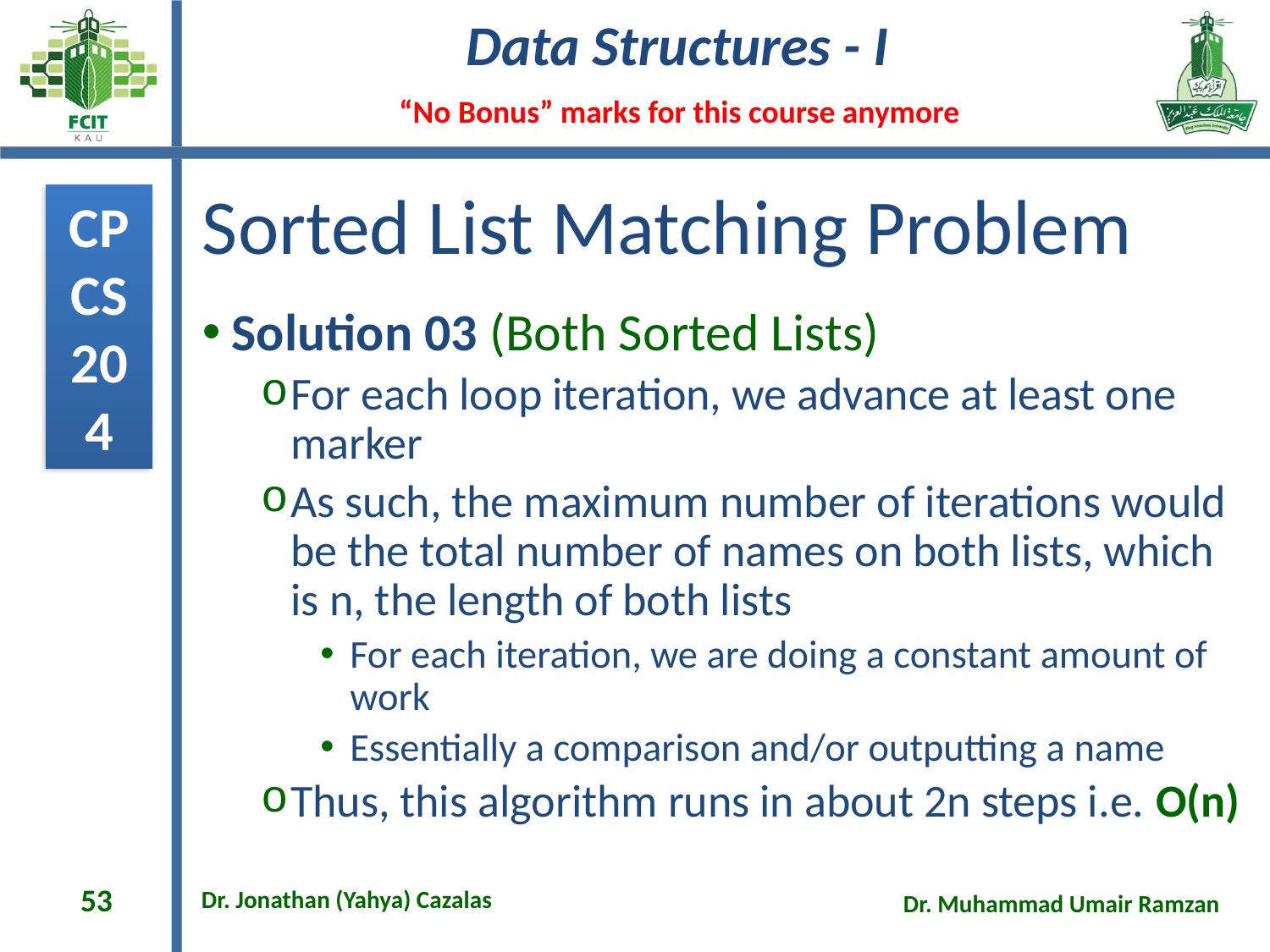

# Sorted List Matching Problem
Solution 03 (Both Sorted Lists)
For each loop iteration, we advance at least one marker
As such, the maximum number of iterations would be the total number of names on both lists, which is n, the length of both lists
For each iteration, we are doing a constant amount of work
Essentially a comparison and/or outputting a name
Thus, this algorithm runs in about 2n steps i.e. O(n)
53